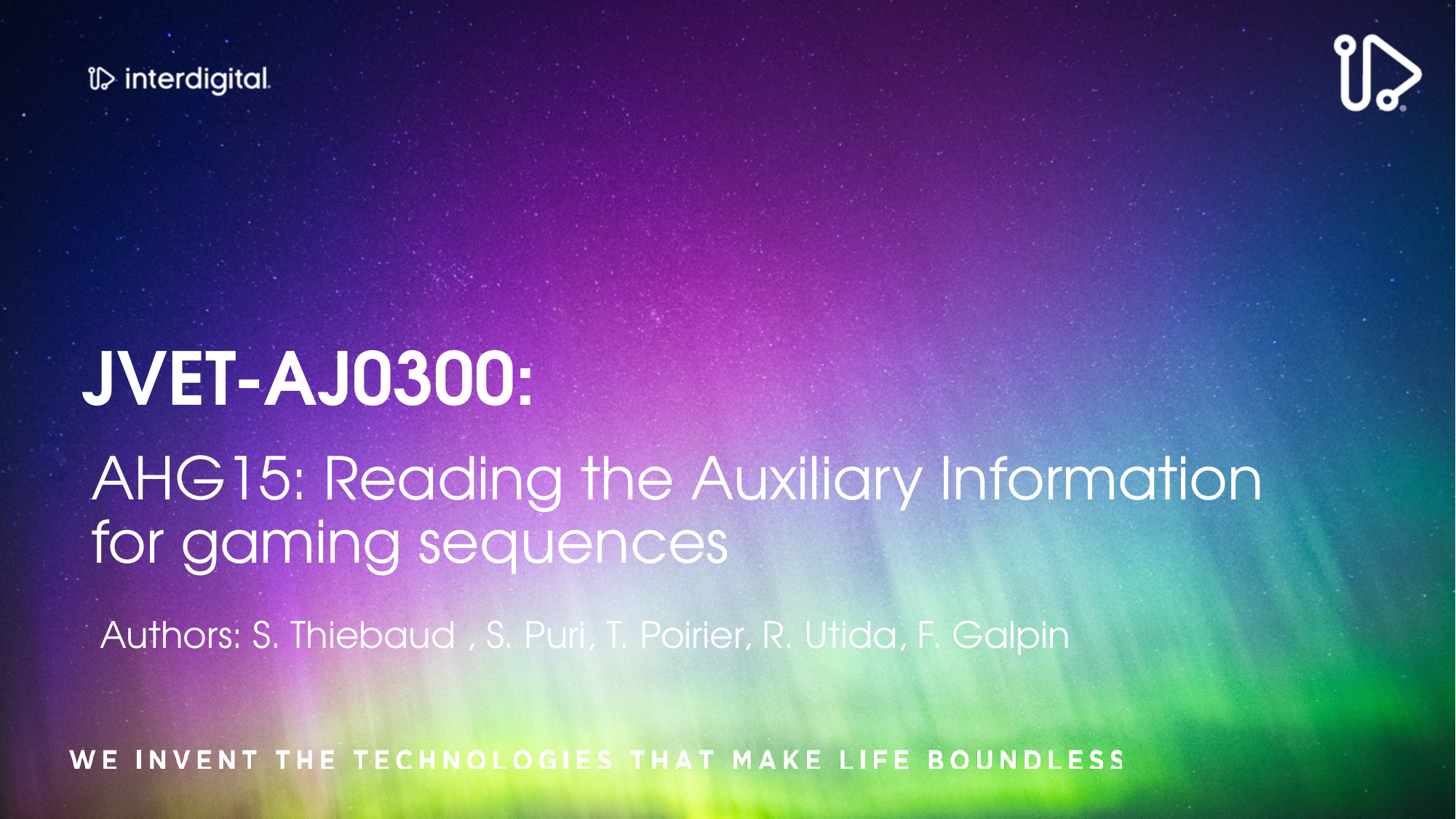

# JVET-AJ0300:
AHG15: Reading the Auxiliary Information for gaming sequences
Authors: S. Thiebaud , S. Puri, T. Poirier, R. Utida, F. Galpin